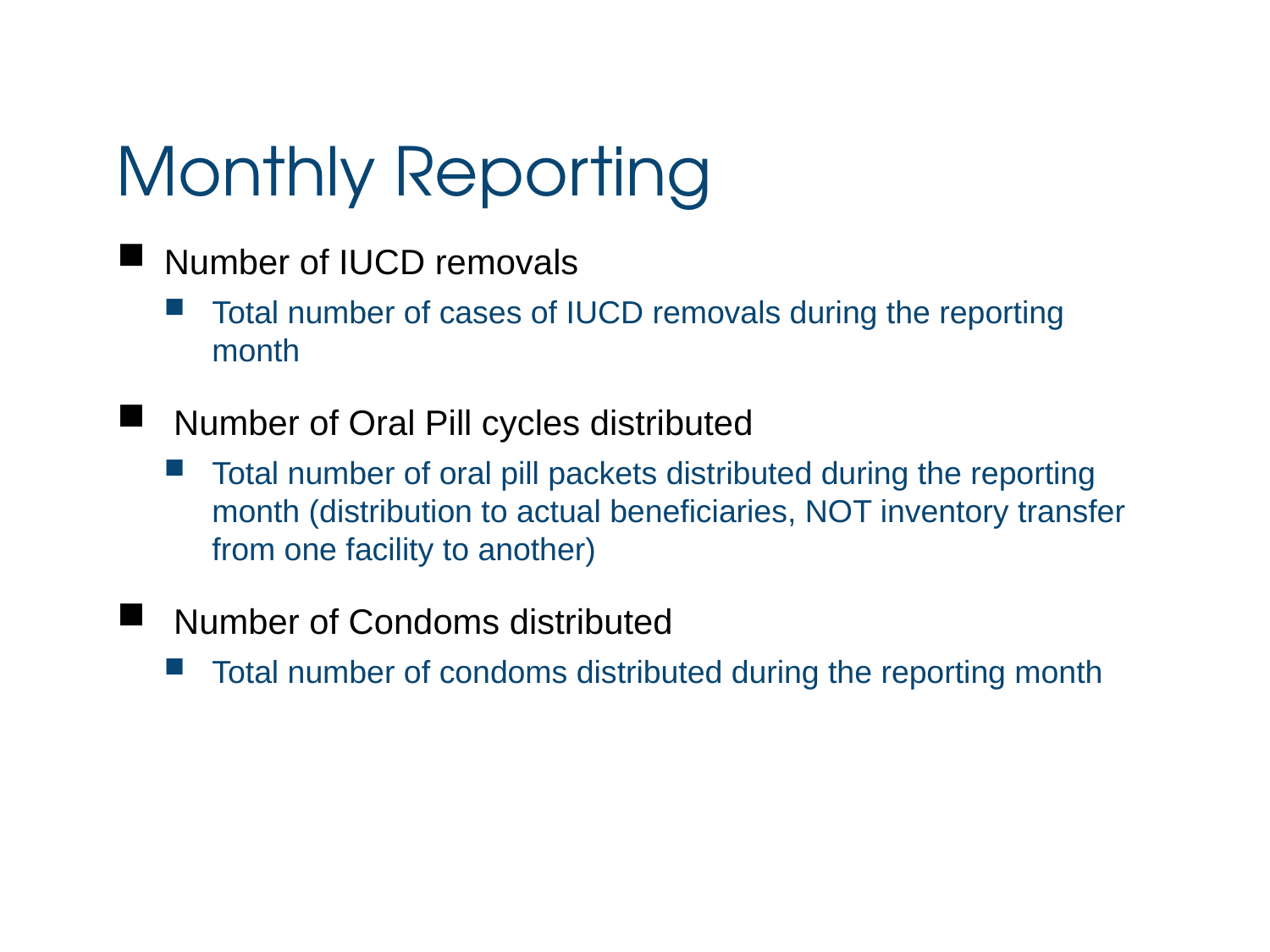

# Monthly Reporting
Number of IUCD removals
Total number of cases of IUCD removals during the reporting month
 Number of Oral Pill cycles distributed
Total number of oral pill packets distributed during the reporting month (distribution to actual beneficiaries, NOT inventory transfer from one facility to another)
 Number of Condoms distributed
Total number of condoms distributed during the reporting month